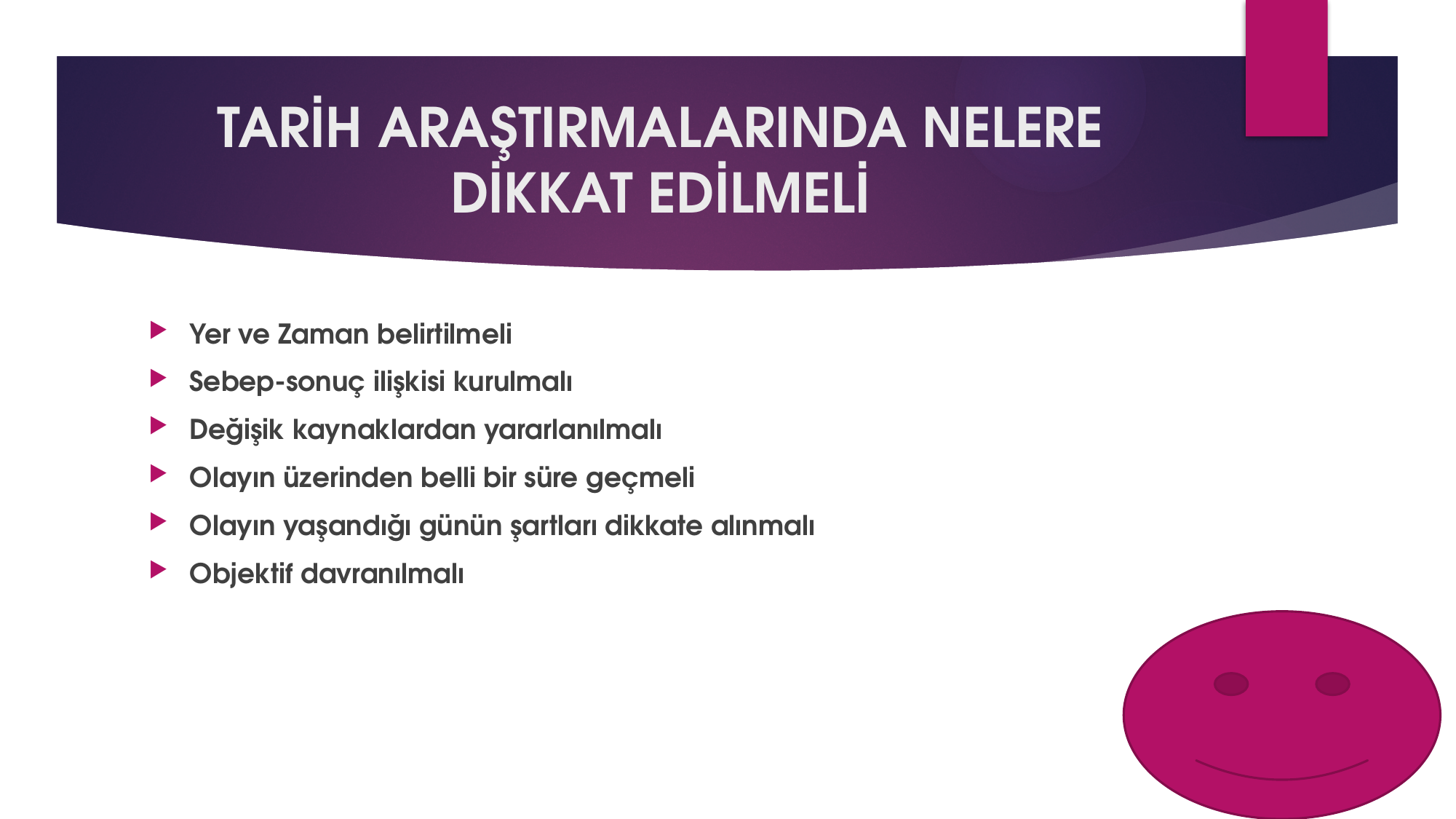

# TARİH ARAŞTIRMALARINDA NELERE DİKKAT EDİLMELİ
Yer ve Zaman belirtilmeli
Sebep-sonuç ilişkisi kurulmalı
Değişik kaynaklardan yararlanılmalı
Olayın üzerinden belli bir süre geçmeli
Olayın yaşandığı günün şartları dikkate alınmalı
Objektif davranılmalı